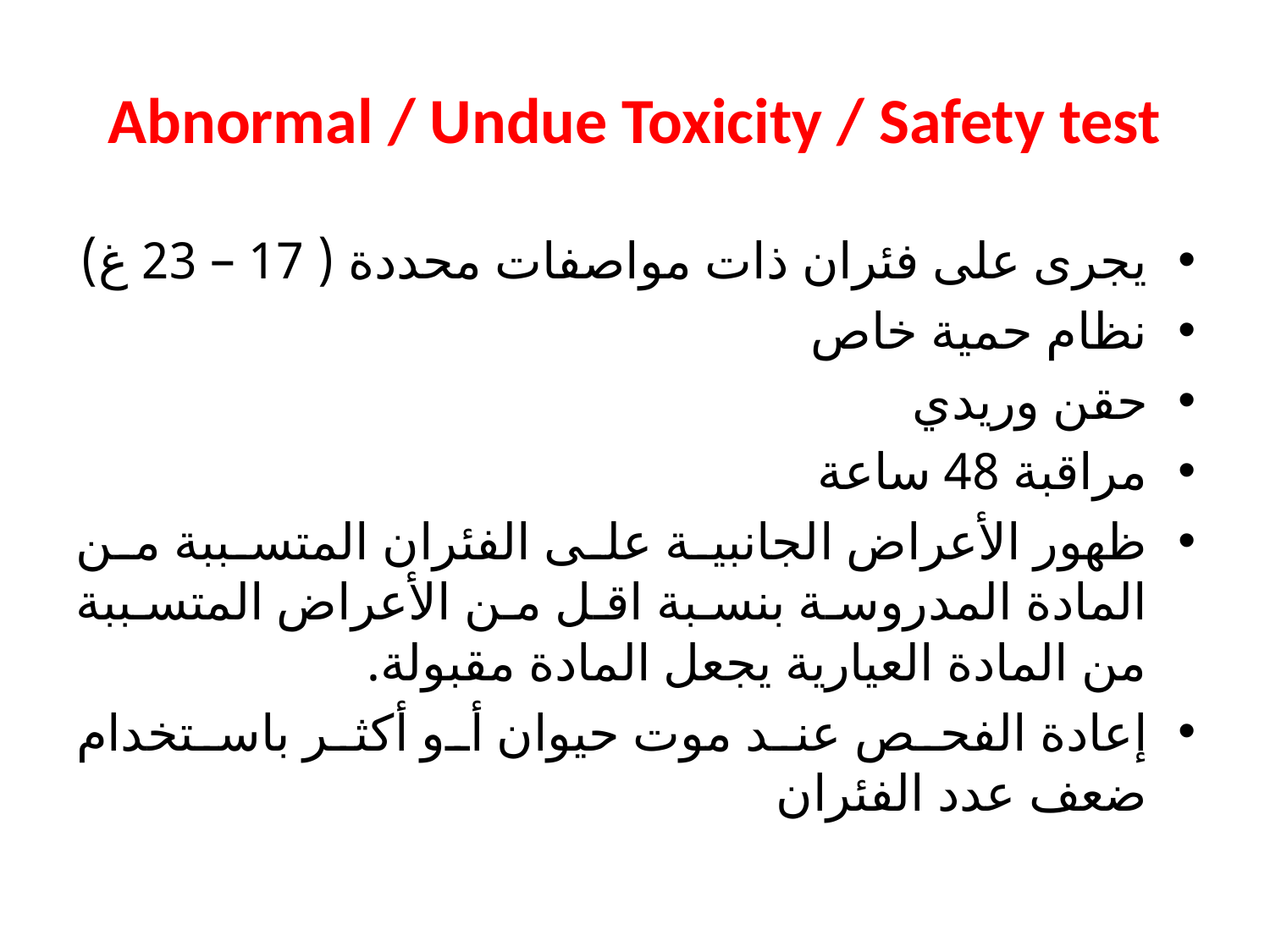

# Abnormal / Undue Toxicity / Safety test
يجرى على فئران ذات مواصفات محددة ( 17 – 23 غ)
نظام حمية خاص
حقن وريدي
مراقبة 48 ساعة
ظهور الأعراض الجانبية على الفئران المتسببة من المادة المدروسة بنسبة اقل من الأعراض المتسببة من المادة العيارية يجعل المادة مقبولة.
إعادة الفحص عند موت حيوان أو أكثر باستخدام ضعف عدد الفئران